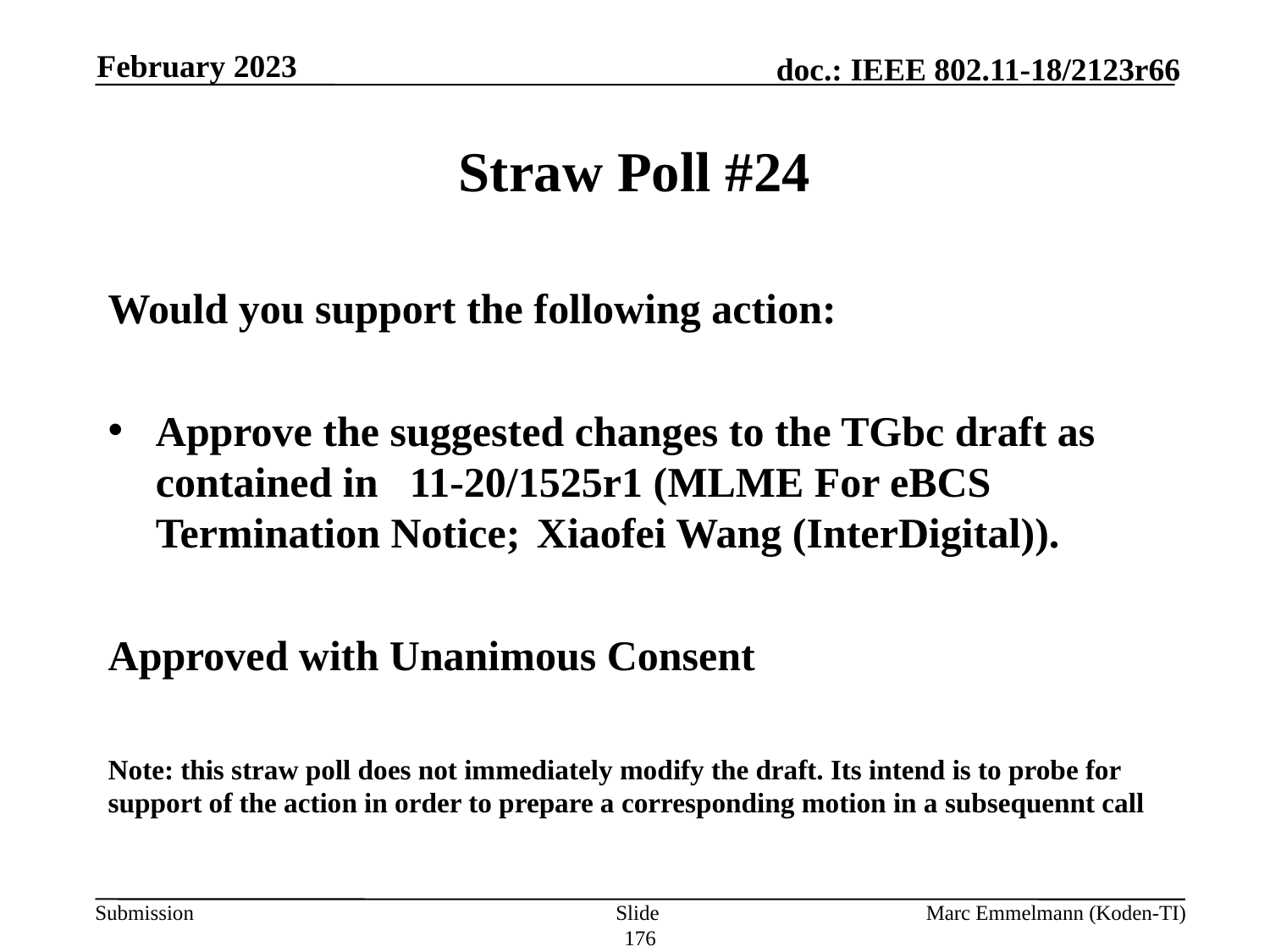

February 2023
# Straw Poll #24
Would you support the following action:

Approve the suggested changes to the TGbc draft as contained in	11-20/1525r1 (MLME For eBCS Termination Notice; 	Xiaofei Wang (InterDigital)).

Approved with Unanimous Consent

Note: this straw poll does not immediately modify the draft. Its intend is to probe for support of the action in order to prepare a corresponding motion in a subsequennt call

Slide 176
Marc Emmelmann (Koden-TI)